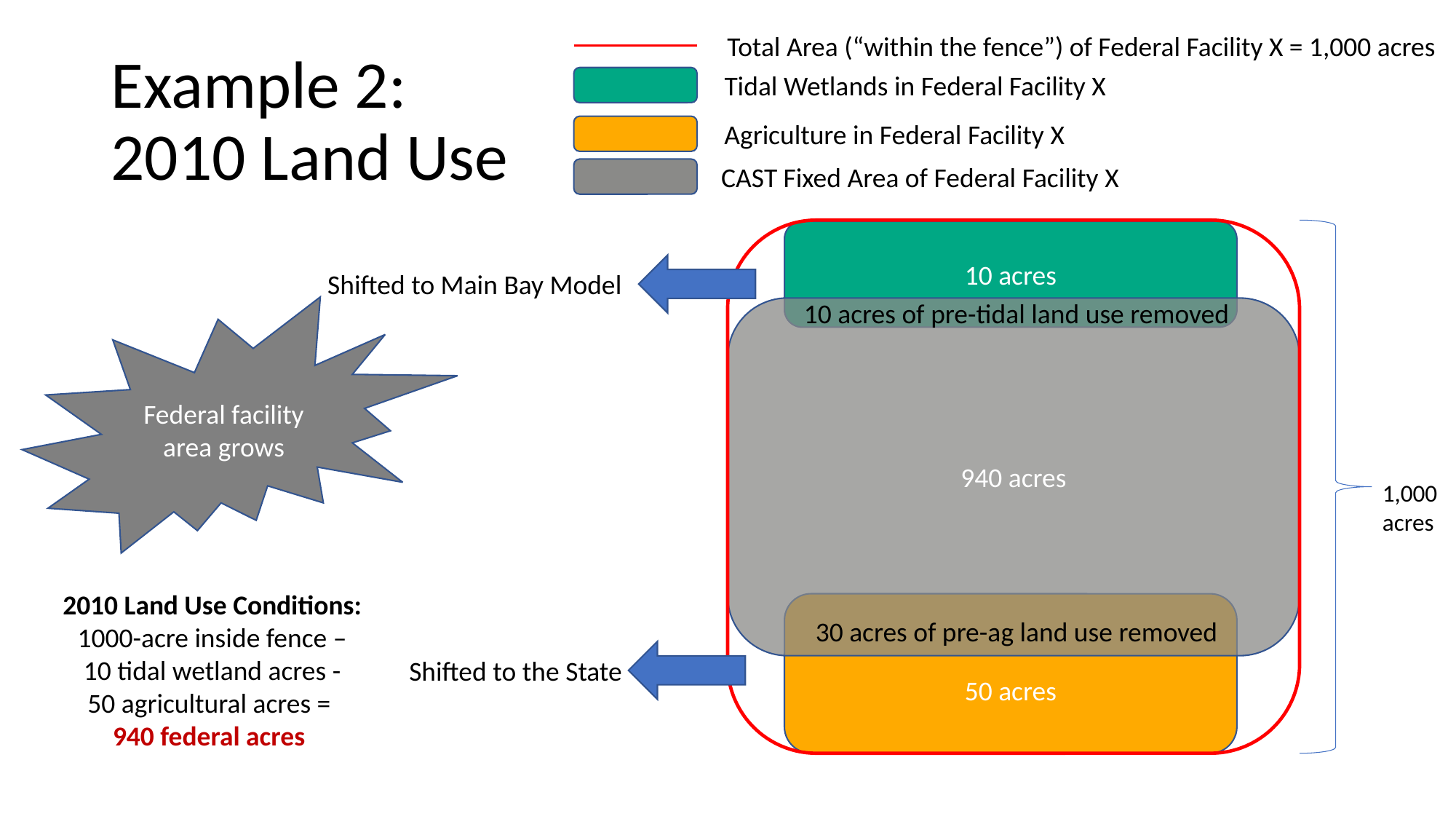

Total Area (“within the fence”) of Federal Facility X = 1,000 acres
# Example 2: 2010 Land Use
Tidal Wetlands in Federal Facility X

Agriculture in Federal Facility X

CAST Fixed Area of Federal Facility X

10 acres

Shifted to Main Bay Model
10 acres of pre-tidal land use removed
Federal facility
area grows
940 acres
1,000 acres
2010 Land Use Conditions:
1000-acre inside fence –
10 tidal wetland acres -
50 agricultural acres =
940 federal acres

50 acres
30 acres of pre-ag land use removed

Shifted to the State